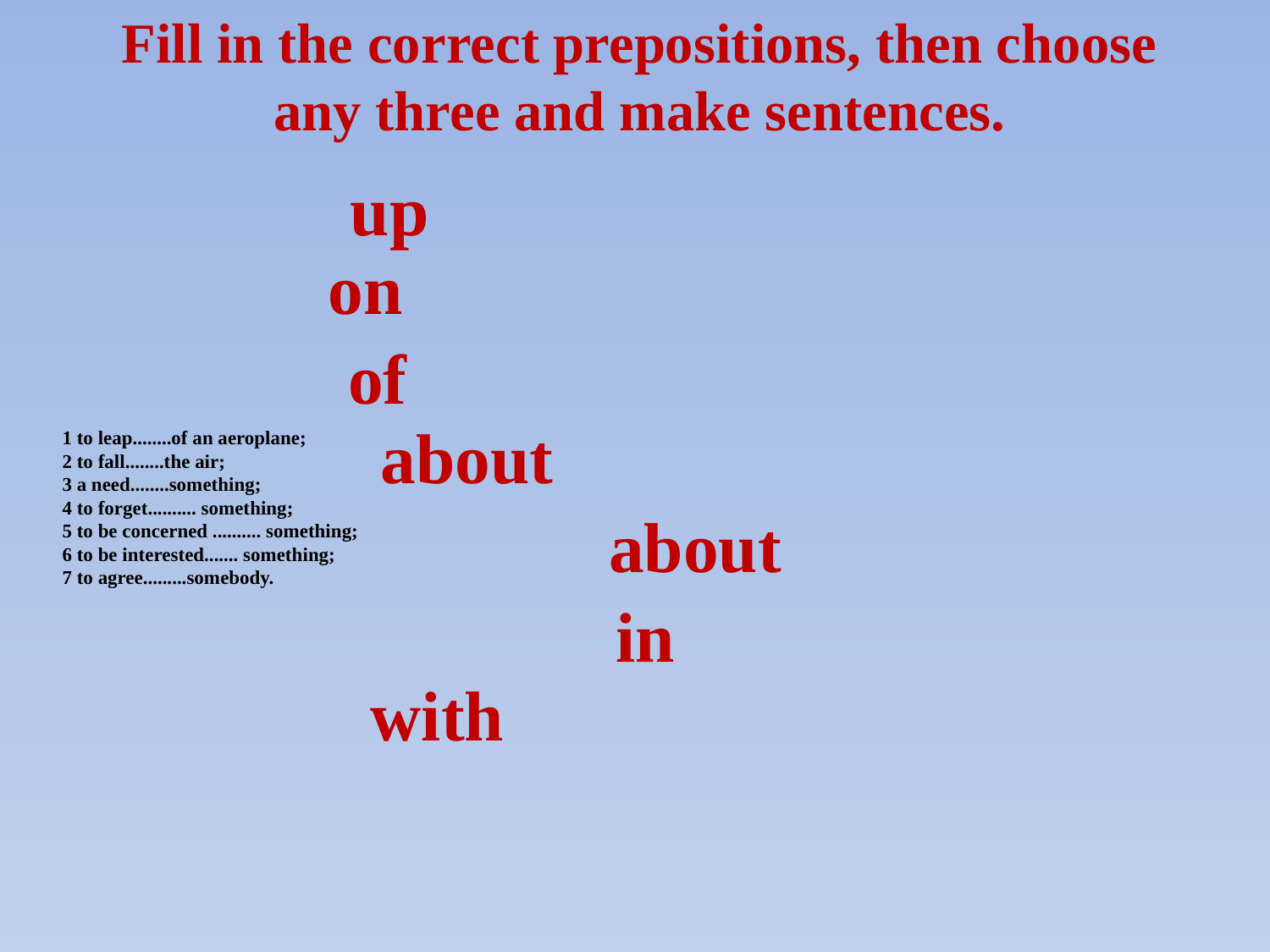

Fill in the correct prepositions, then choose any three and make sentences.
up
 on
 of
about
# 1 to leap........of an aeroplane; 2 to fall........the air; 3 a need........something; 4 to forget.......... something; 5 to be concerned .......... something; 6 to be interested....... something; 7 to agree.........somebody.
about
 in
with